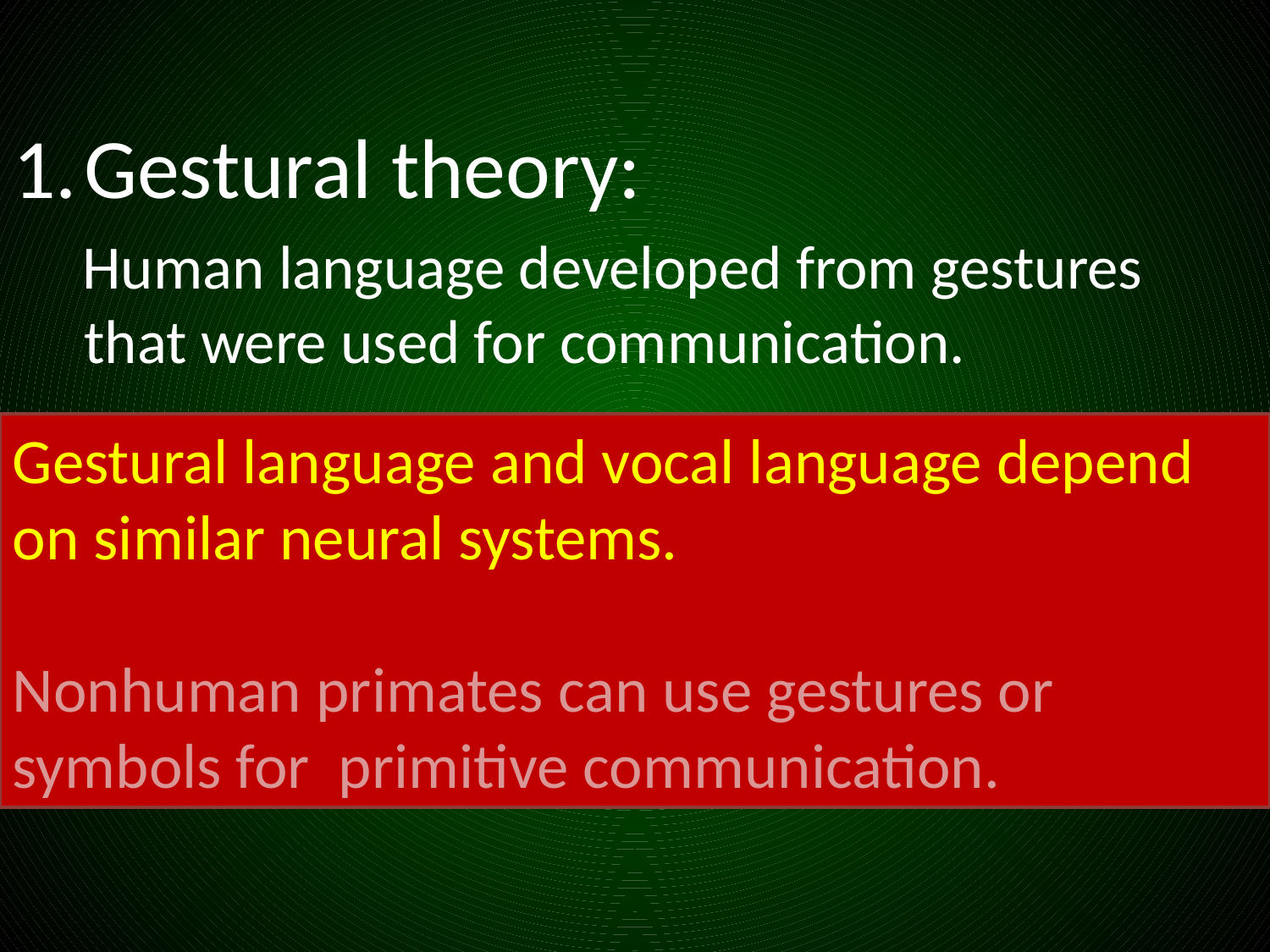

Gestural theory:
     Human language developed from gestures that were used for communication.

Gestural language and vocal language depend on similar neural systems.

Nonhuman primates can use gestures or symbols for  primitive communication.